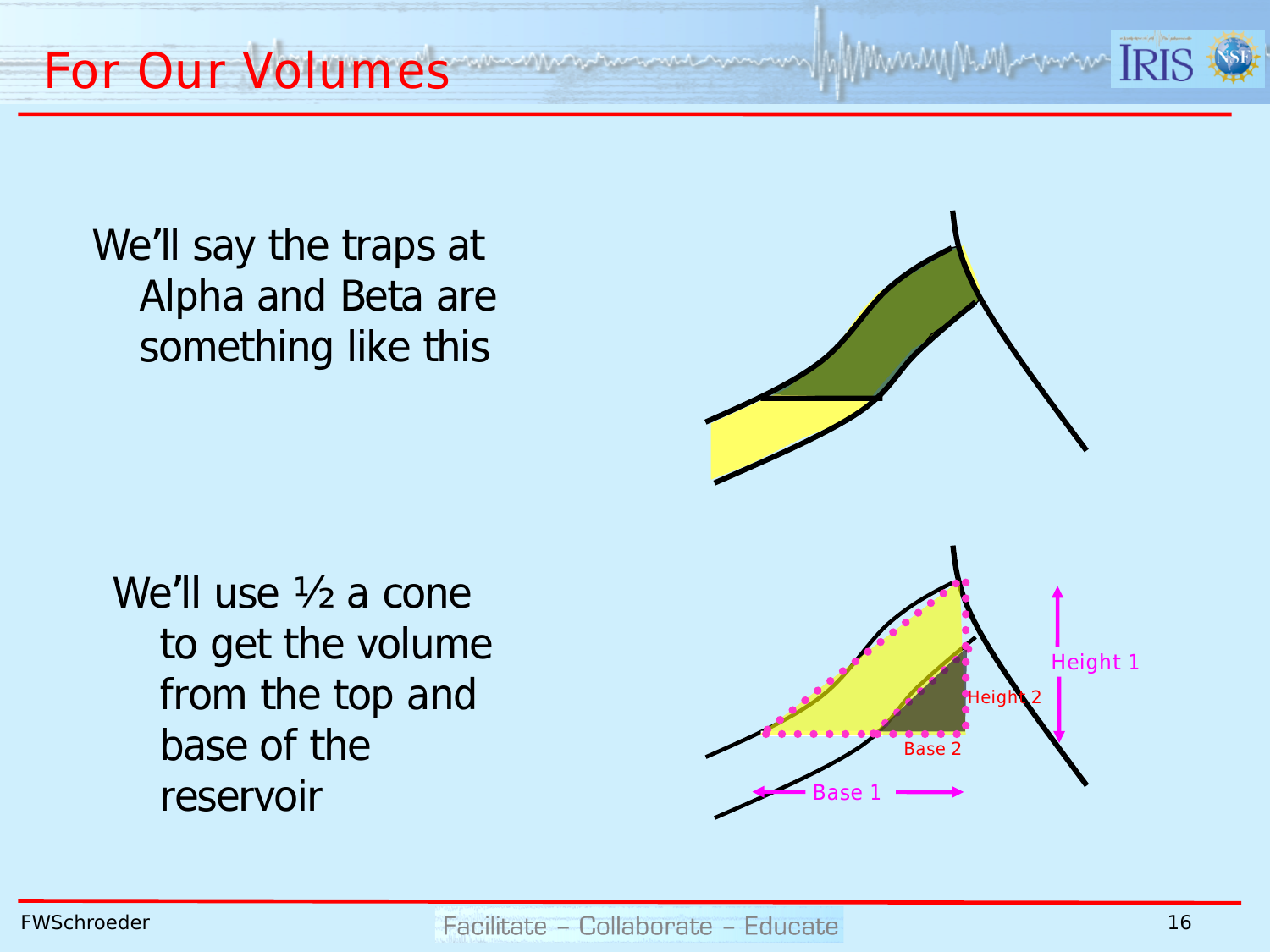

# For Our Volumes

We’ll say the traps at Alpha and Beta are something like this

We’ll use ½ a cone to get the volume from the top and base of the reservoir

Height 1

Base 1

Height 2
Base 2